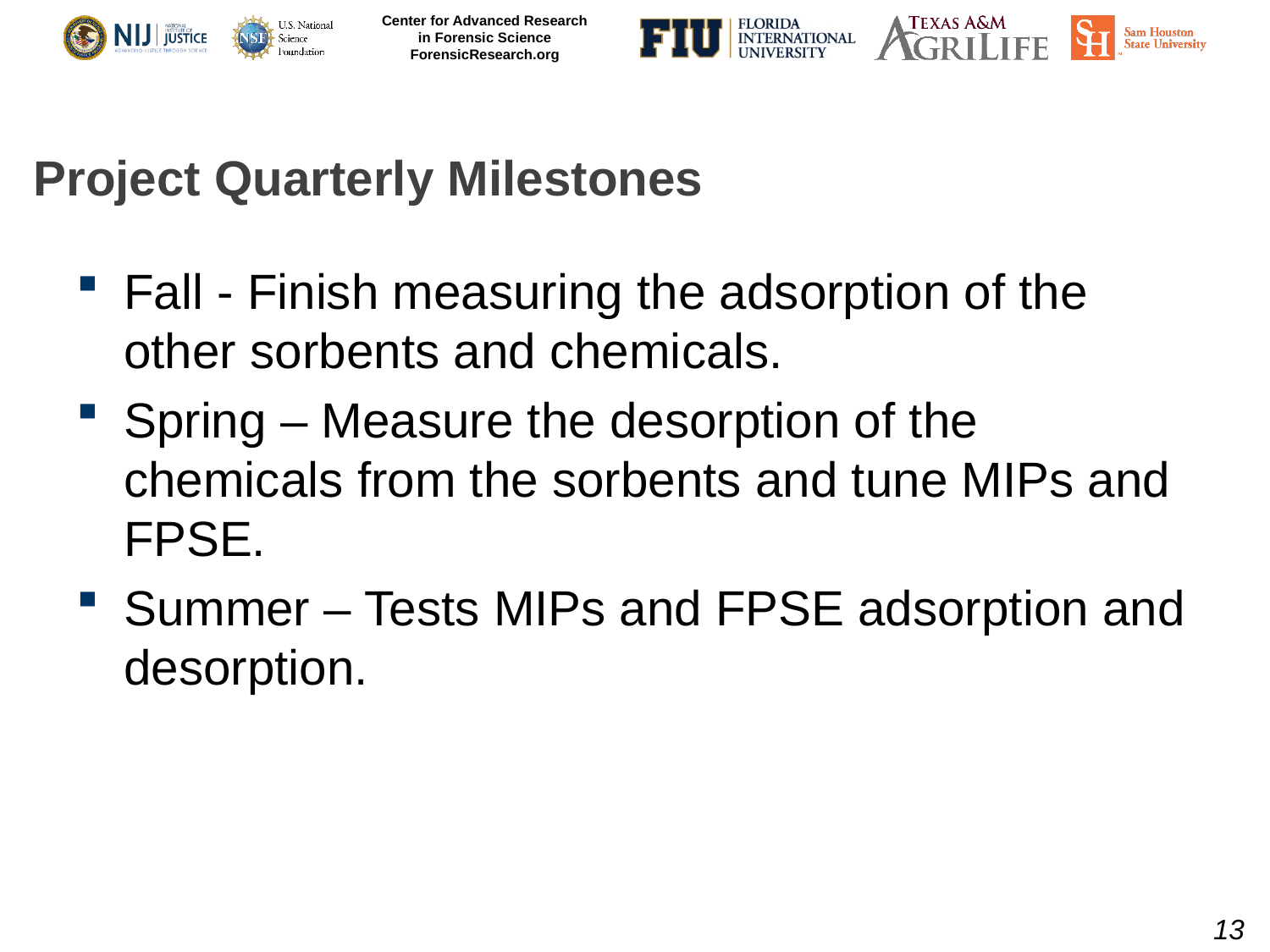

# Project Quarterly Milestones
Fall - Finish measuring the adsorption of the other sorbents and chemicals.
Spring – Measure the desorption of the chemicals from the sorbents and tune MIPs and FPSE.
Summer – Tests MIPs and FPSE adsorption and desorption.